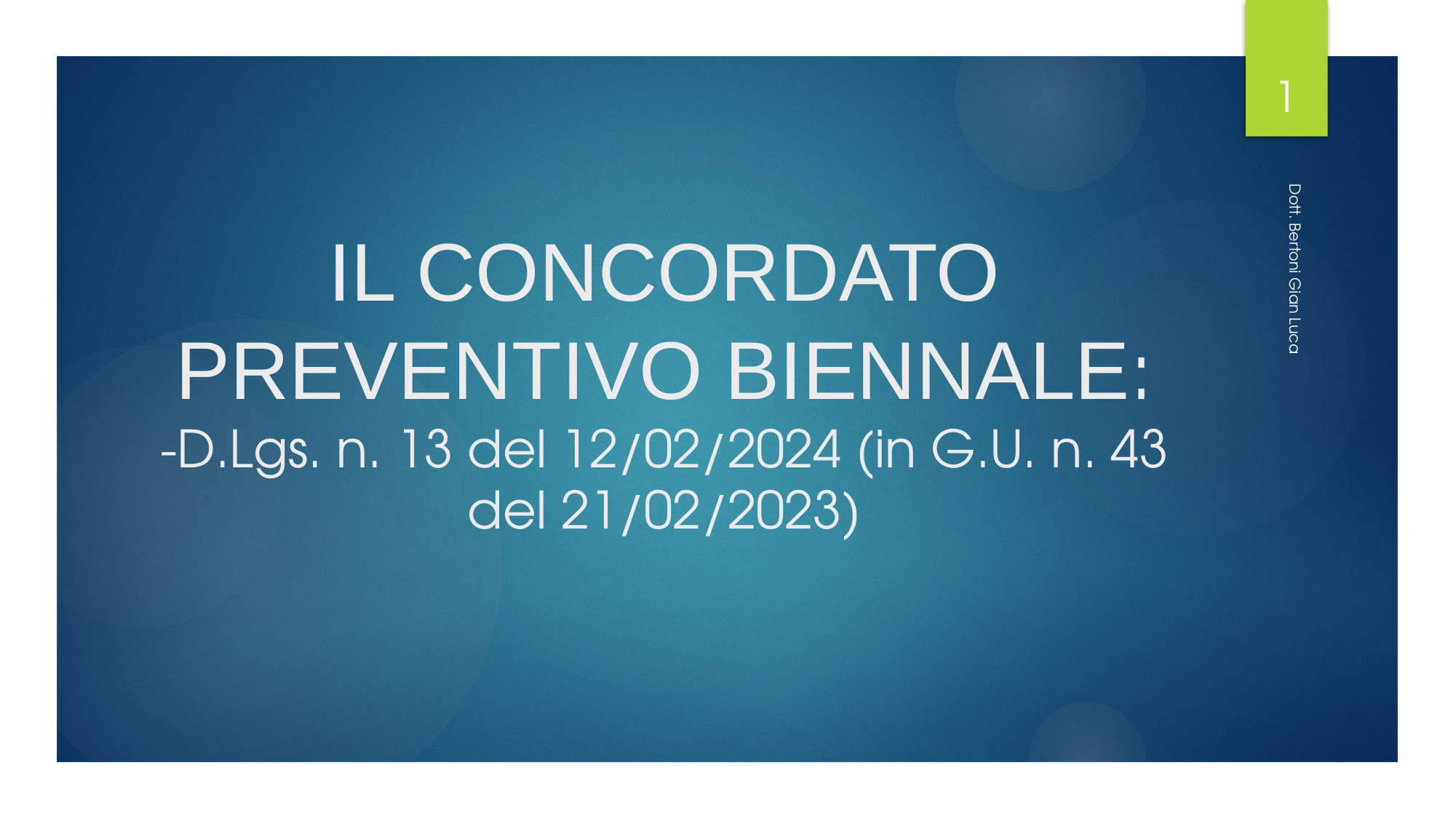

1
# IL CONCORDATO PREVENTIVO BIENNALE: -D.Lgs. n. 13 del 12/02/2024 (in G.U. n. 43 del 21/02/2023)
Dott. Bertoni Gian Luca